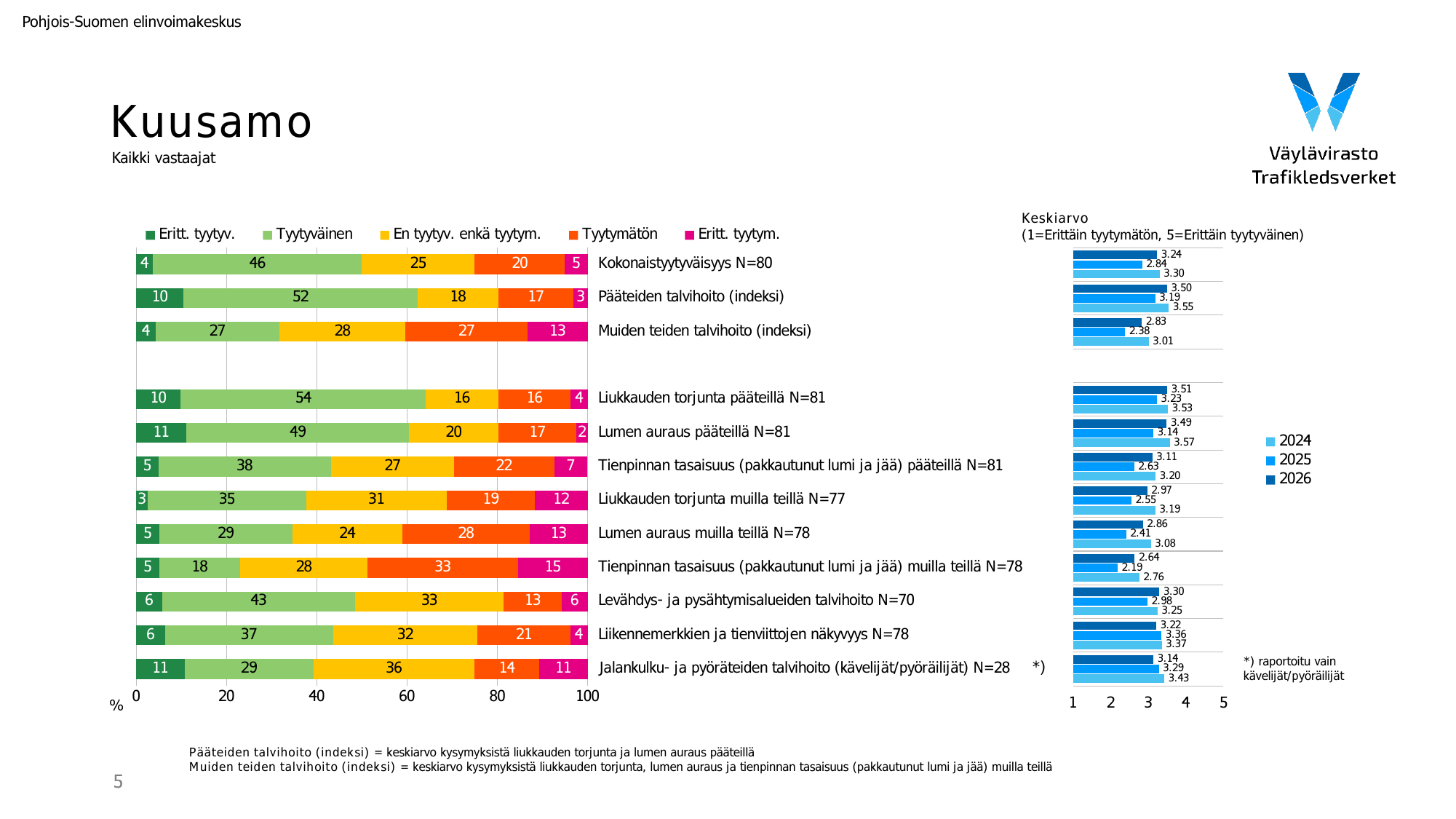

Pohjois-Suomen elinvoimakeskus
# Kuusamo
Kaikki vastaajat
Keskiarvo
(1=Erittäin tyytymätön, 5=Erittäin tyytyväinen)

### Chart

| Category | Eritt. tyytyv. | Tyytyväinen | En tyytyv. enkä tyytym. | Tyytymätön | Eritt. tyytym. |
|---|---|---|---|---|---|
| Kokonaistyytyväisyys N=80 | 3.75 | 46.25 | 25.0 | 20.0 | 5.0 |
| Pääteiden talvihoito (indeksi) | 10.493827160493828 | 51.851851851851855 | 17.901234567901234 | 16.666666666666668 | 3.0864197530864192 |
| Muiden teiden talvihoito (indeksi) | 4.291845493562231 | 27.467811158798284 | 27.896995708154506 | 27.03862660944206 | 13.304721030042918 |
|  | None | None | None | None | None |
| Liukkauden torjunta pääteillä N=81 | 9.876543209876543 | 54.32098765432099 | 16.049382716049383 | 16.049382716049383 | 3.7037037037037033 |
| Lumen auraus pääteillä N=81 | 11.11111111111111 | 49.382716049382715 | 19.753086419753085 | 17.28395061728395 | 2.4691358024691357 |
| Tienpinnan tasaisuus (pakkautunut lumi ja jää) pääteillä N=81 | 4.938271604938271 | 38.2716049382716 | 27.160493827160494 | 22.22222222222222 | 7.4074074074074066 |
| Liukkauden torjunta muilla teillä N=77 | 2.5974025974025974 | 35.064935064935064 | 31.16883116883117 | 19.480519480519483 | 11.688311688311687 |
| Lumen auraus muilla teillä N=78 | 5.128205128205128 | 29.48717948717949 | 24.358974358974358 | 28.205128205128204 | 12.82051282051282 |
| Tienpinnan tasaisuus (pakkautunut lumi ja jää) muilla teillä N=78 | 5.128205128205128 | 17.94871794871795 | 28.205128205128204 | 33.33333333333333 | 15.384615384615385 |
| Levähdys- ja pysähtymisalueiden talvihoito N=70 | 5.714285714285714 | 42.857142857142854 | 32.857142857142854 | 12.857142857142856 | 5.714285714285714 |
| Liikennemerkkien ja tienviittojen näkyvyys N=78 | 6.41025641025641 | 37.17948717948718 | 32.05128205128205 | 20.51282051282051 | 3.8461538461538463 |
| Jalankulku- ja pyöräteiden talvihoito (kävelijät/pyöräilijät) N=28 | 10.714285714285714 | 28.57142857142857 | 35.714285714285715 | 14.285714285714285 | 10.714285714285714 |

### Chart

| Category | 2026 | 2025 | 2024 |
|---|---|---|---|
*) raportoitu vain
kävelijät/pyöräilijät
*)
%
Pääteiden talvihoito (indeksi) = keskiarvo kysymyksistä liukkauden torjunta ja lumen auraus pääteillä
Muiden teiden talvihoito (indeksi) = keskiarvo kysymyksistä liukkauden torjunta, lumen auraus ja tienpinnan tasaisuus (pakkautunut lumi ja jää) muilla teillä

5